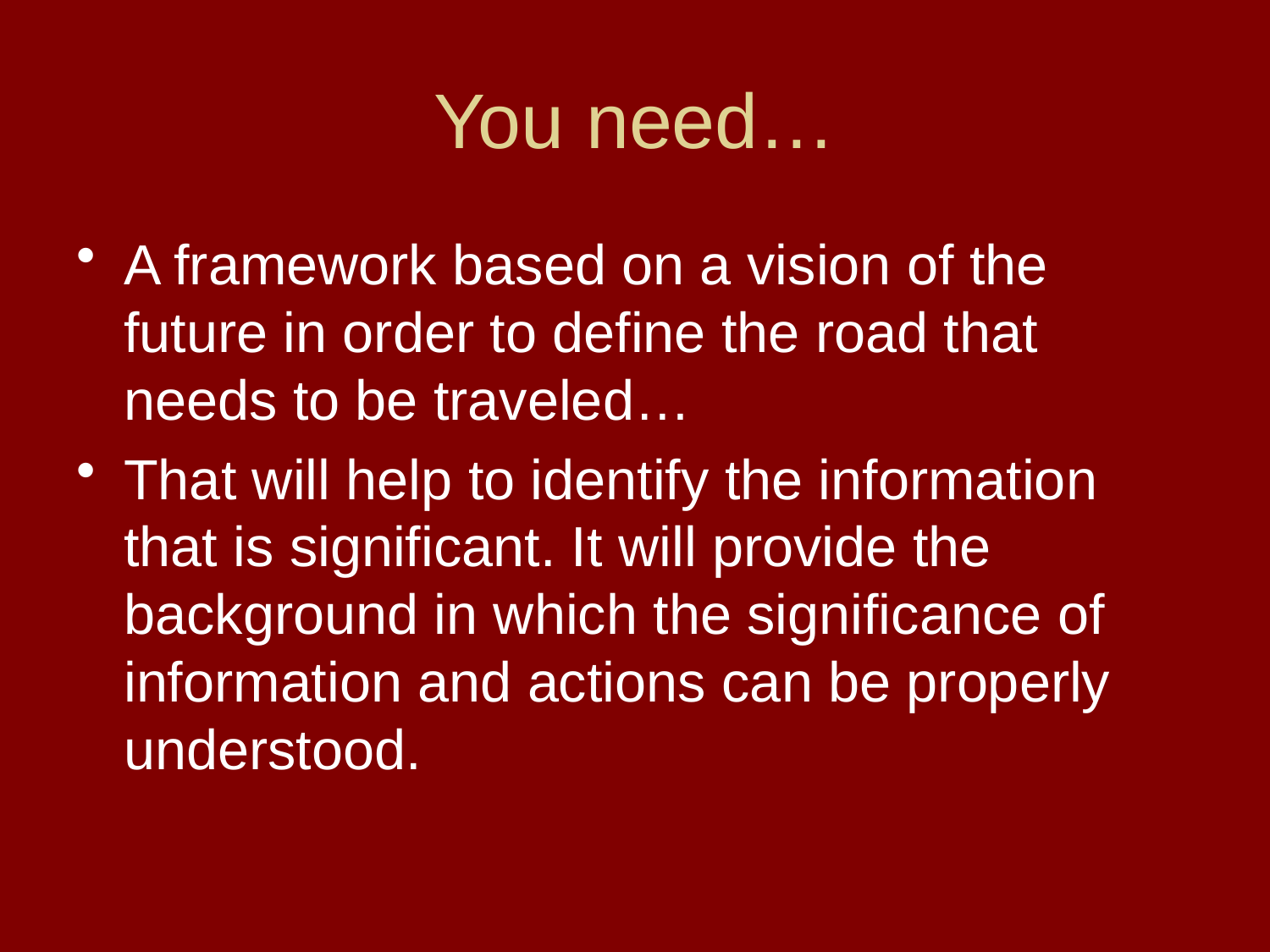

# You need…
A framework based on a vision of the future in order to define the road that needs to be traveled…
That will help to identify the information that is significant. It will provide the background in which the significance of information and actions can be properly understood.